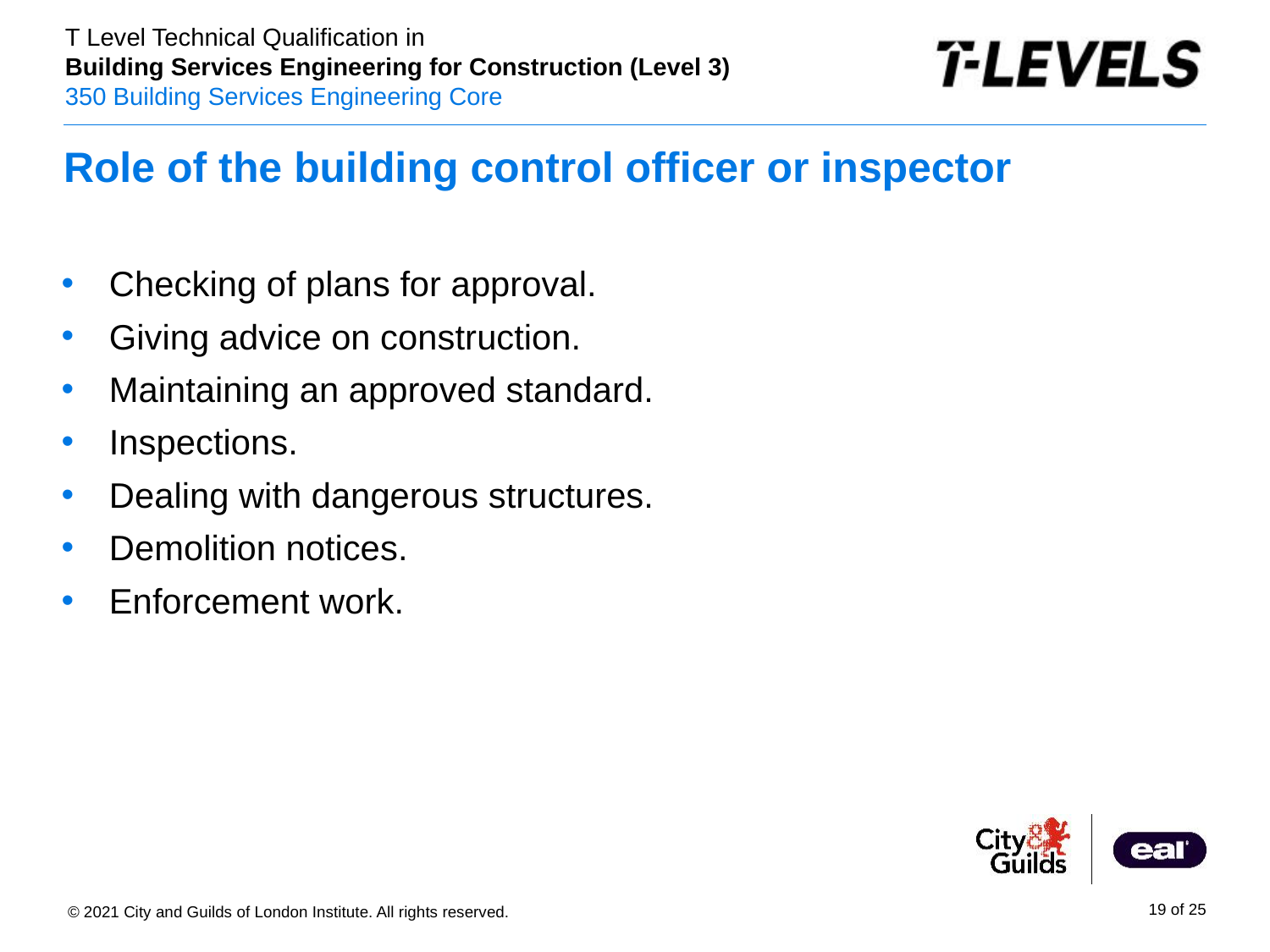

# Role of the building control officer or inspector

Checking of plans for approval.
Giving advice on construction.
Maintaining an approved standard.
Inspections.
Dealing with dangerous structures.
Demolition notices.
Enforcement work.